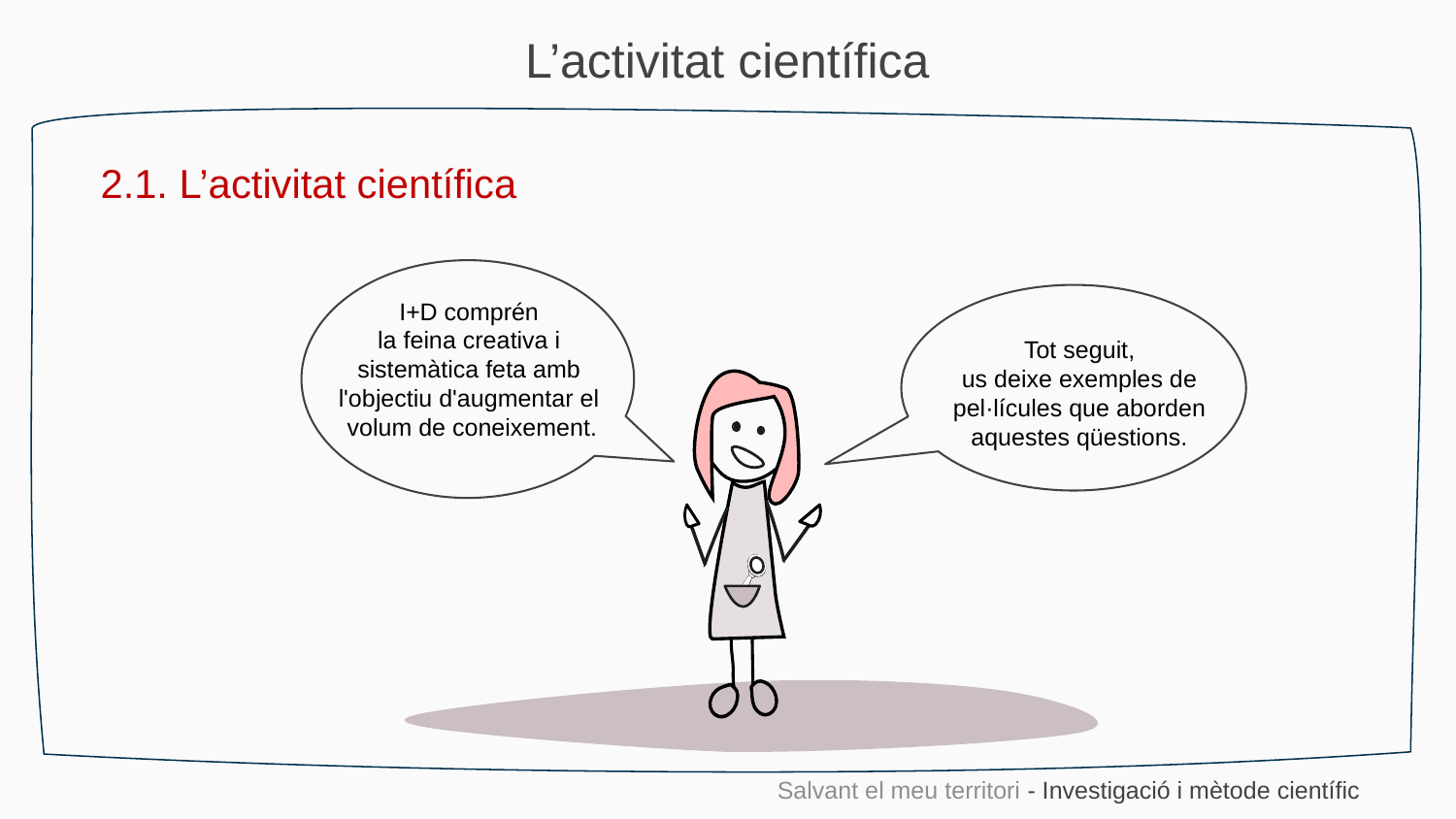

L’activitat científica

2.1. L’activitat científica

I+D comprén
la feina creativa i
sistemàtica feta amb
l'objectiu d'augmentar el
 volum de coneixement.

Tot seguit,
us deixe exemples de pel·lícules que aborden aquestes qüestions.

Salvant el meu territori - Investigació i mètode científic